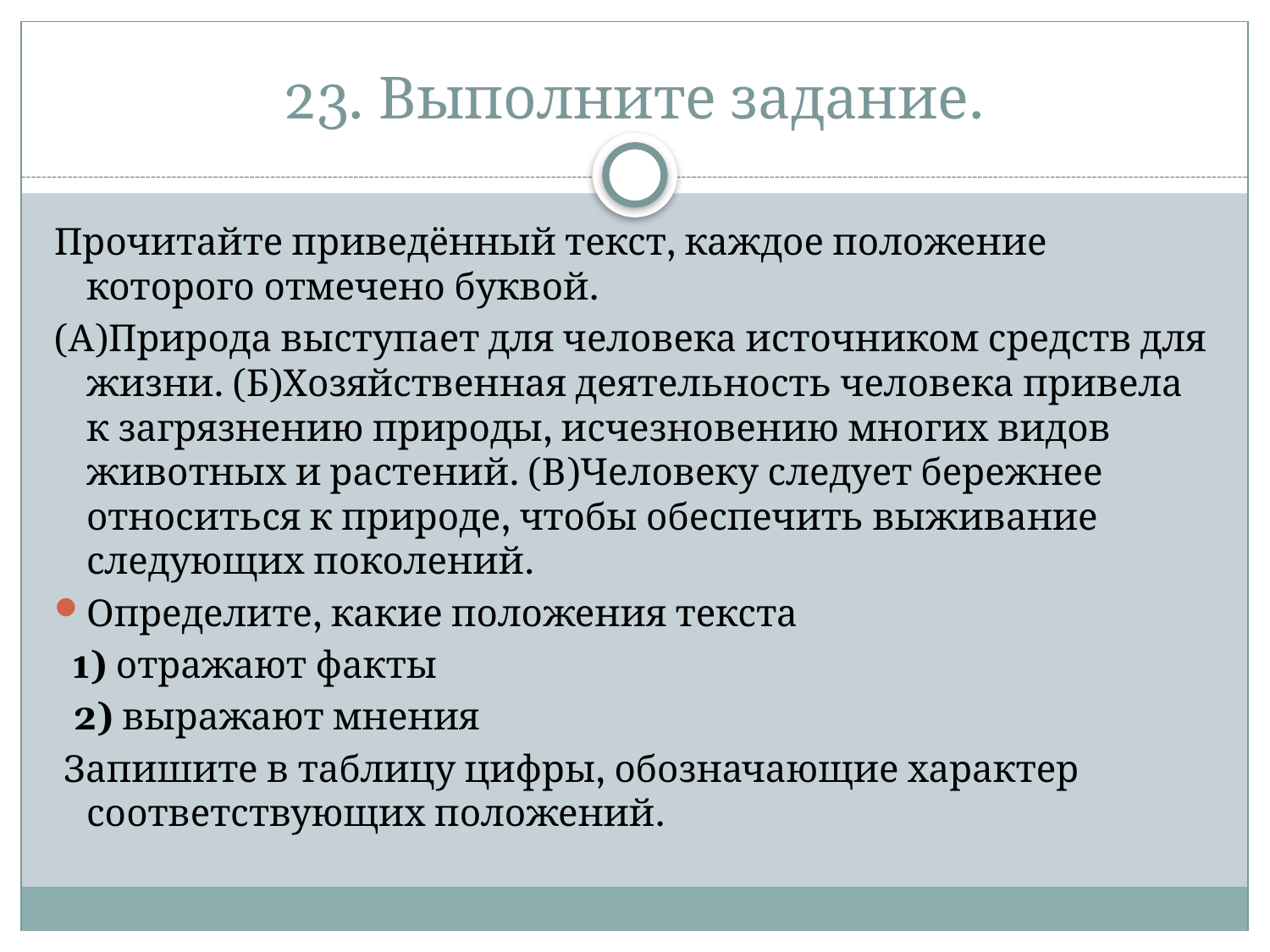

# 23. Выполните задание.
Прочитайте приведённый текст, каждое положение которого отмечено буквой.
(А)Природа выступает для человека источником средств для жизни. (Б)Хозяйственная деятельность человека привела к загрязнению природы, исчезновению многих видов животных и растений. (В)Человеку следует бережнее относиться к природе, чтобы обеспечить выживание следующих поколений.
Определите, какие положения текста
  1) отражают факты
  2) выражают мнения
 Запишите в таблицу цифры, обозначающие характер соответствующих положений.